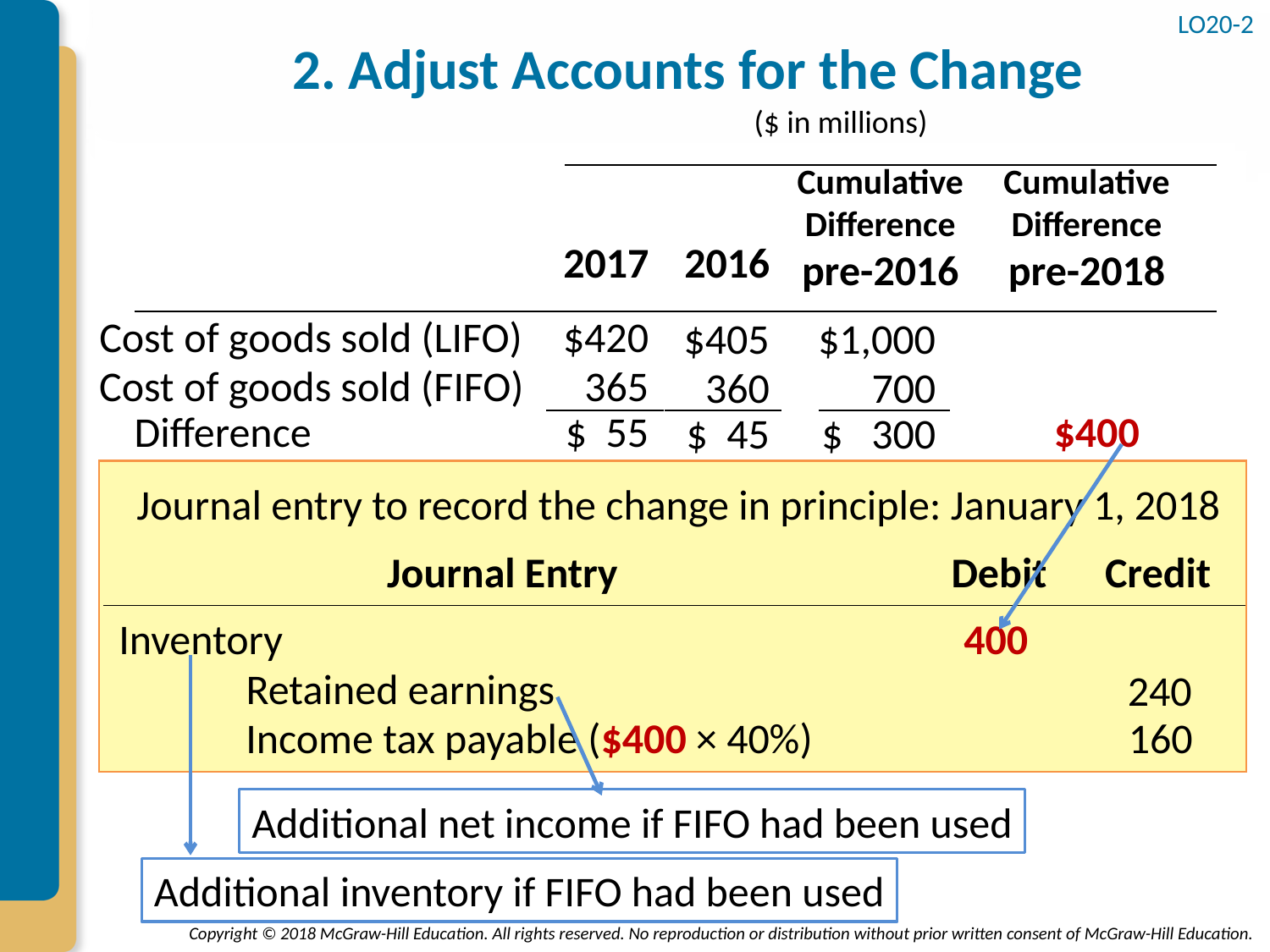

LO20-2
# 2. Adjust Accounts for the Change
($ in millions)
Cumulative
Difference
pre-2016
Cumulative
Difference
pre-2018

2017
2016
Cost of goods sold (LIFO)
$420
$405
$1,000
Cost of goods sold (FIFO)
365
360
700
Difference
$  55
$400
$  45
$   300

Journal entry to record the change in principle: January 1, 2018
Journal Entry
Debit
Credit
Inventory
400
	Retained earnings
240
	Income tax payable ($400 × 40%)
160
Additional net income if FIFO had been used
Additional inventory if FIFO had been used